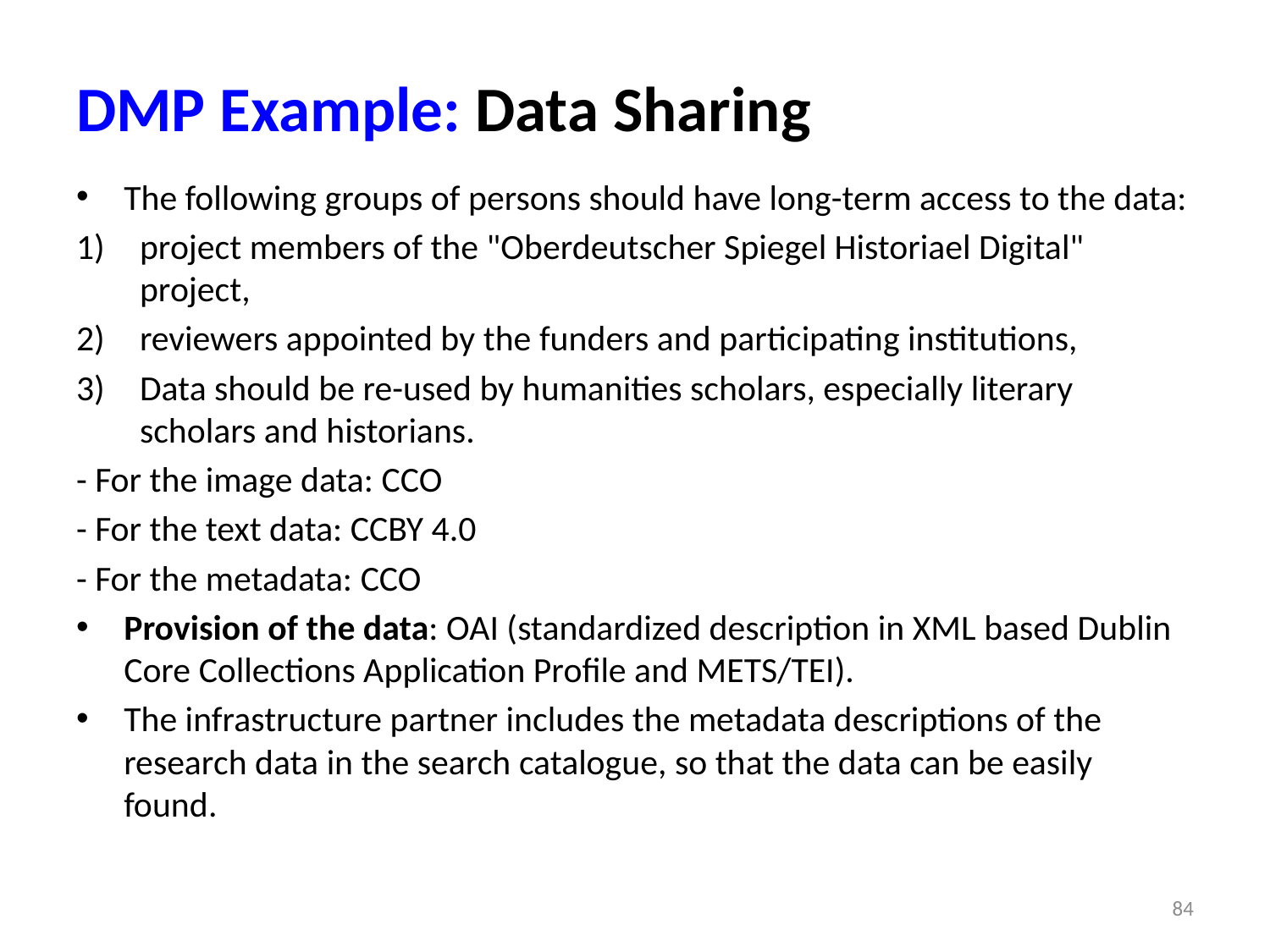

# DMP Example: Data Sharing
The following groups of persons should have long-term access to the data:
project members of the "Oberdeutscher Spiegel Historiael Digital" project,
reviewers appointed by the funders and participating institutions,
Data should be re-used by humanities scholars, especially literary scholars and historians.
- For the image data: CCO
- For the text data: CCBY 4.0
- For the metadata: CCO
Provision of the data: OAI (standardized description in XML based Dublin Core Collections Application Profile and METS/TEI).
The infrastructure partner includes the metadata descriptions of the research data in the search catalogue, so that the data can be easily found.

84